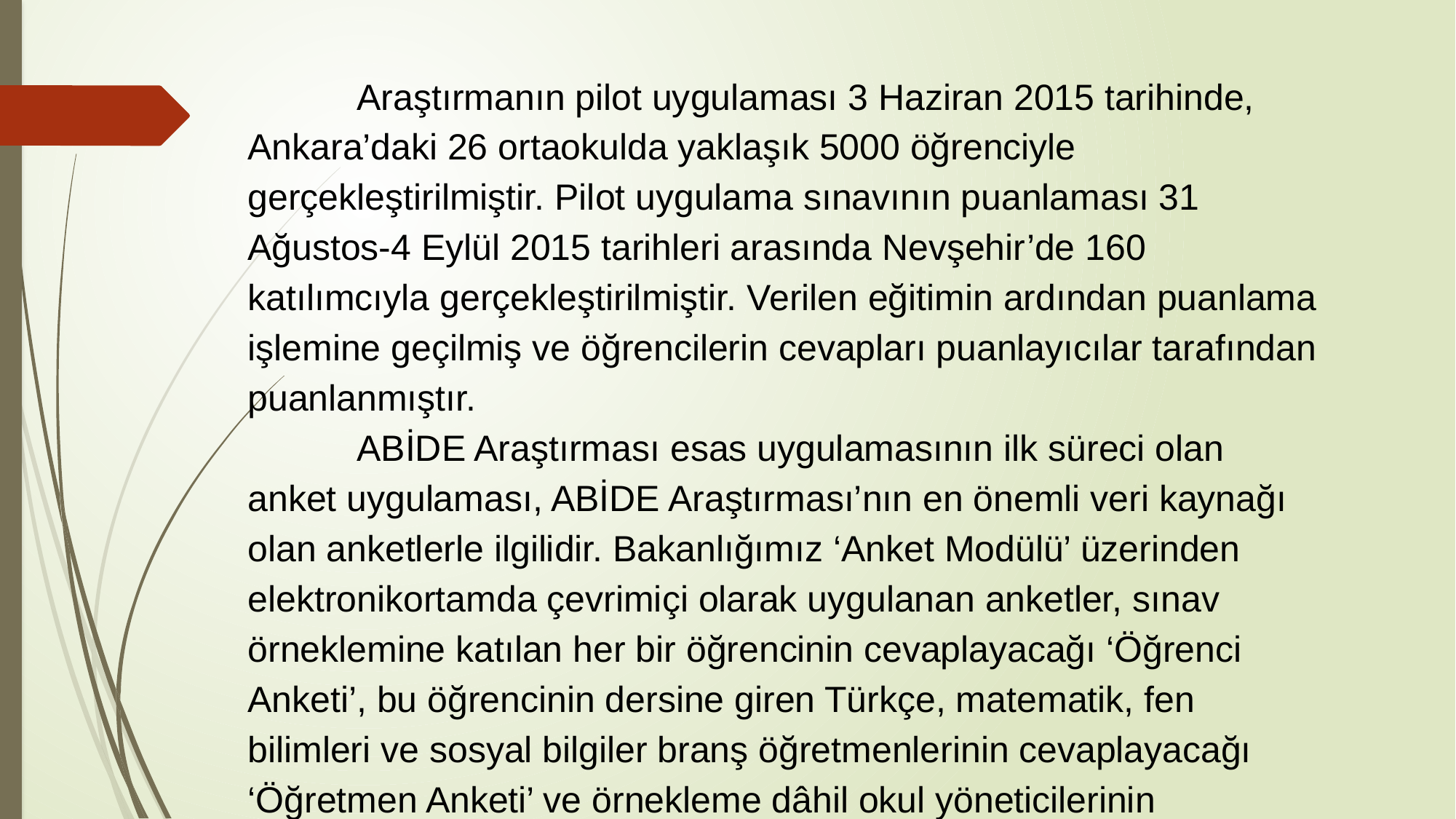

Araştırmanın pilot uygulaması 3 Haziran 2015 tarihinde, Ankara’daki 26 ortaokulda yaklaşık 5000 öğrenciyle gerçekleştirilmiştir. Pilot uygulama sınavının puanlaması 31 Ağustos-4 Eylül 2015 tarihleri arasında Nevşehir’de 160 katılımcıyla gerçekleştirilmiştir. Verilen eğitimin ardından puanlama işlemine geçilmiş ve öğrencilerin cevapları puanlayıcılar tarafından puanlanmıştır.
 	ABİDE Araştırması esas uygulamasının ilk süreci olan anket uygulaması, ABİDE Araştırması’nın en önemli veri kaynağı olan anketlerle ilgilidir. Bakanlığımız ‘Anket Modülü’ üzerinden elektronikortamda çevrimiçi olarak uygulanan anketler, sınav örneklemine katılan her bir öğrencinin cevaplayacağı ‘Öğrenci Anketi’, bu öğrencinin dersine giren Türkçe, matematik, fen bilimleri ve sosyal bilgiler branş öğretmenlerinin cevaplayacağı ‘Öğretmen Anketi’ ve örnekleme dâhil okul yöneticilerinin cevaplayacağı ‘Yönetici Anketi’ olmak üzere üç farklı anketten oluşmaktadır.